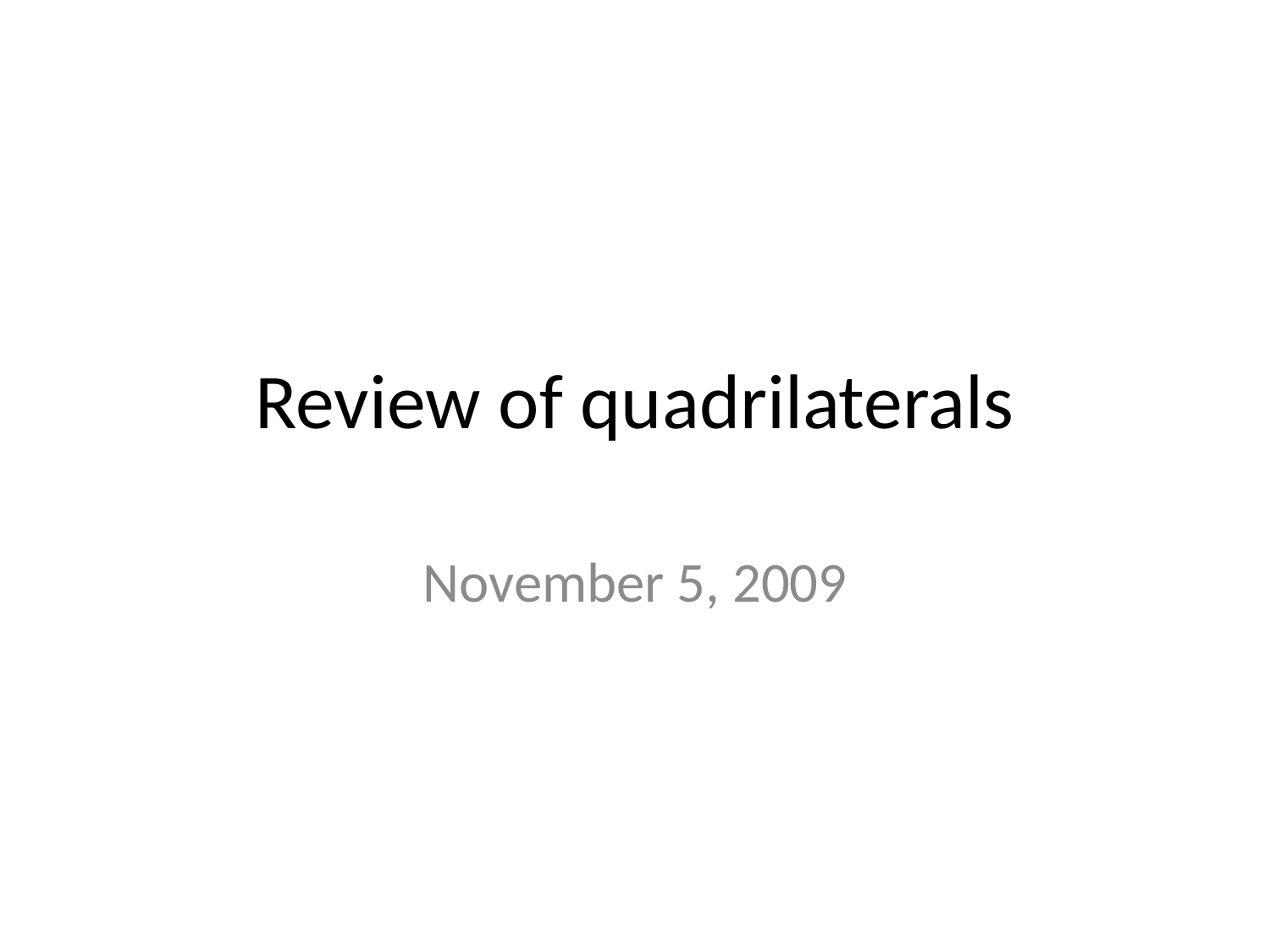

# Review of quadrilaterals
November 5, 2009